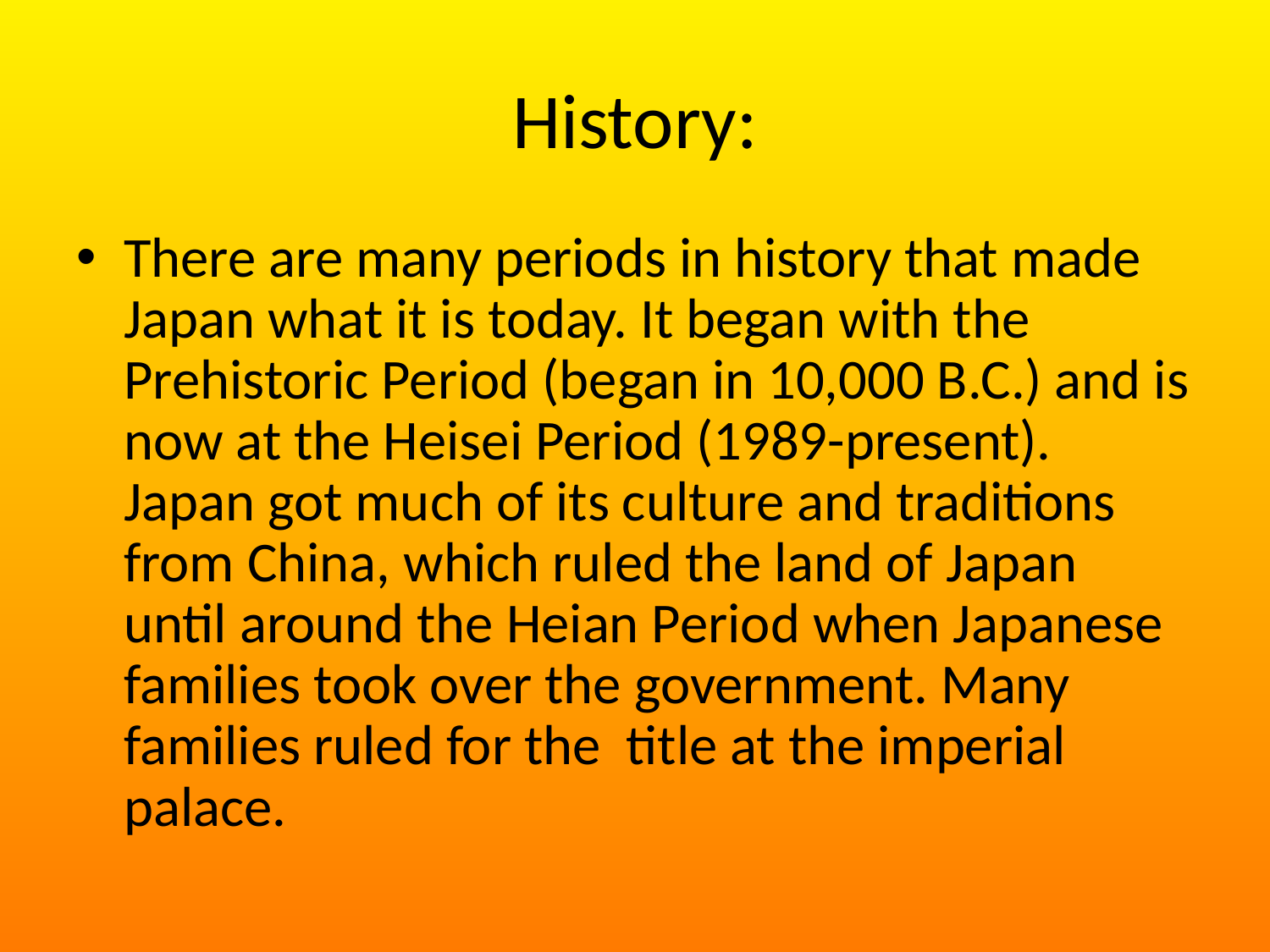

# History:
There are many periods in history that made Japan what it is today. It began with the Prehistoric Period (began in 10,000 B.C.) and is now at the Heisei Period (1989-present). Japan got much of its culture and traditions from China, which ruled the land of Japan  until around the Heian Period when Japanese families took over the government. Many families ruled for the  title at the imperial palace.